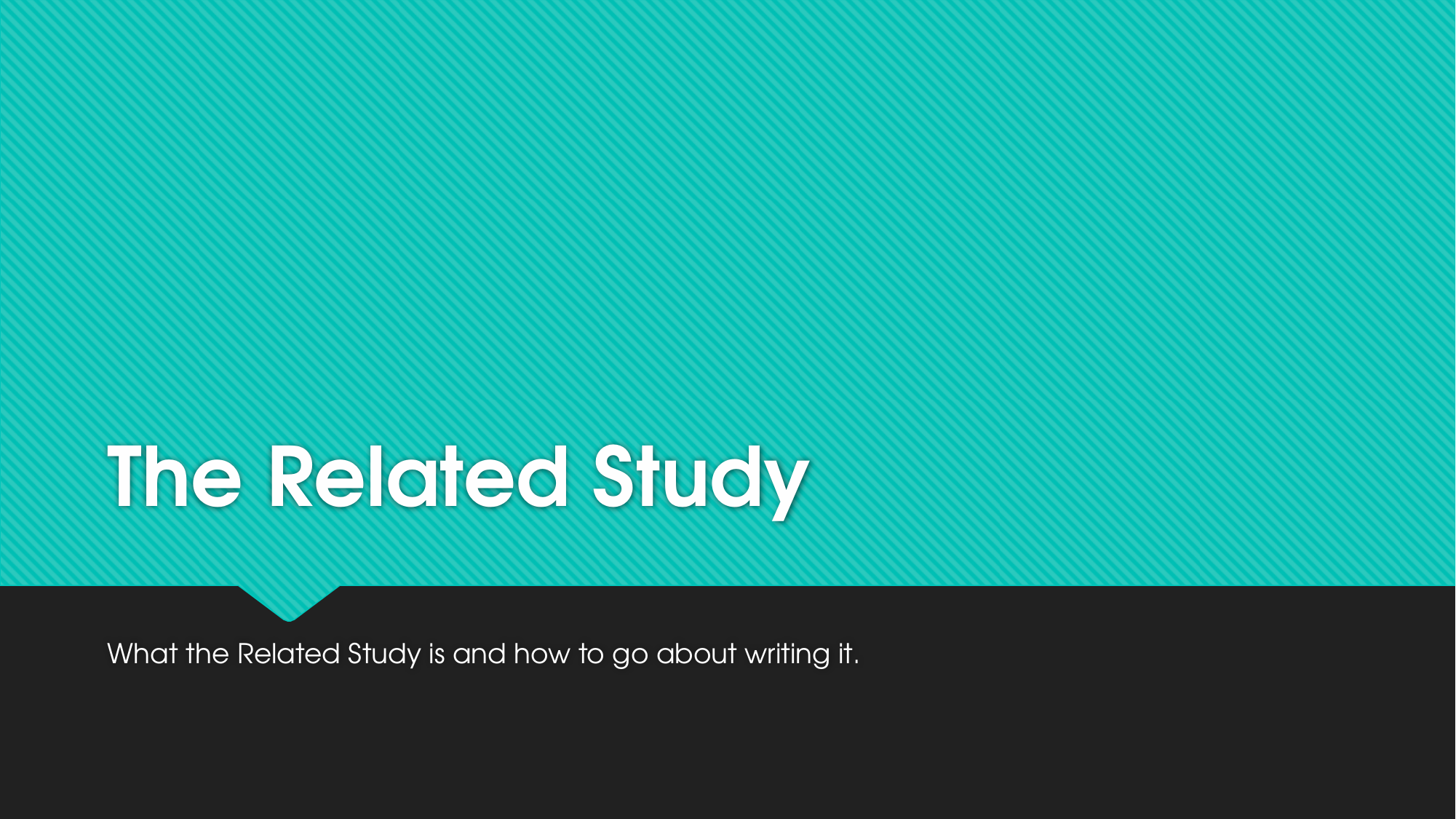

# The Related Study
What the Related Study is and how to go about writing it.